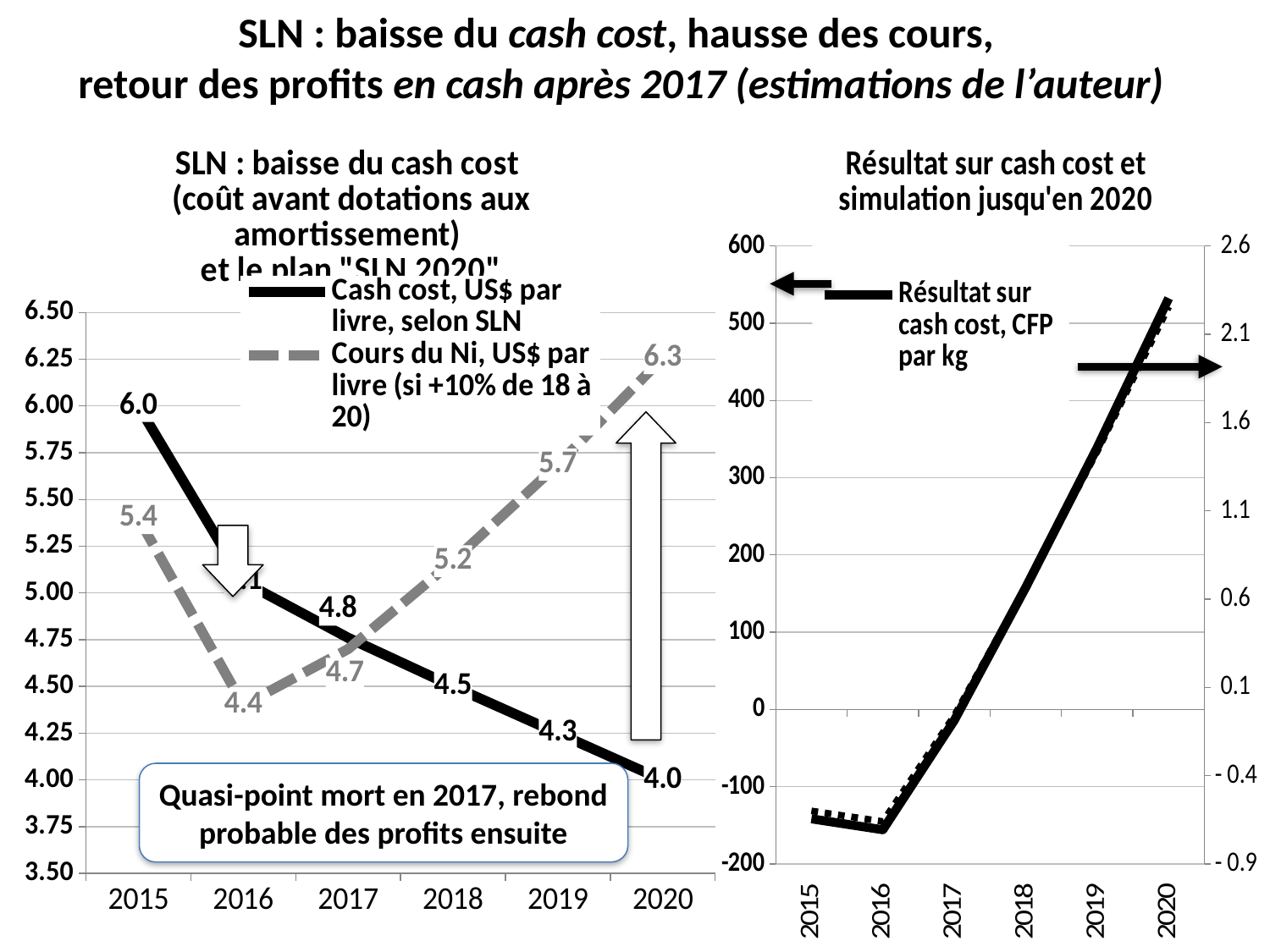

# SLN : baisse du cash cost, hausse des cours, retour des profits en cash après 2017 (estimations de l’auteur)

### Chart: SLN : baisse du cash cost
(coût avant dotations aux amortissement)
et le plan "SLN 2020"

| Category | Cash cost, US$ par livre, selon SLN | Cours du Ni, US$ par livre (si +10% de 18 à 20) |
|---|---|---|
| 2015.0 | 6.0 | 5.4 |
| 2016.0 | 5.06 | 4.4 |
| 2017.0 | 4.76 | 4.7 |
| 2018.0 | 4.5 | 5.170000000000001 |
| 2019.0 | 4.25 | 5.687 |
| 2020.0 | 4.0 | 6.255700000000002 |

### Chart: Résultat sur cash cost et simulation jusqu'en 2020

| Category | Résultat sur cash cost, CFP par kg | Résultat sur cash cost, US$ Par livre |
|---|---|---|
| 2015.0 | -141.6 | -0.6 |
| 2016.0 | -155.7599999999998 | -0.659999999999999 |
| 2017.0 | -14.15999999999991 | -0.0599999999999996 |
| 2018.0 | 158.1200000000002 | 0.670000000000001 |
| 2019.0 | 339.1320000000003 | 1.437000000000001 |
| 2020.0 | 532.3452000000003 | 2.255700000000002 |
Quasi-point mort en 2017, rebond probable des profits ensuite